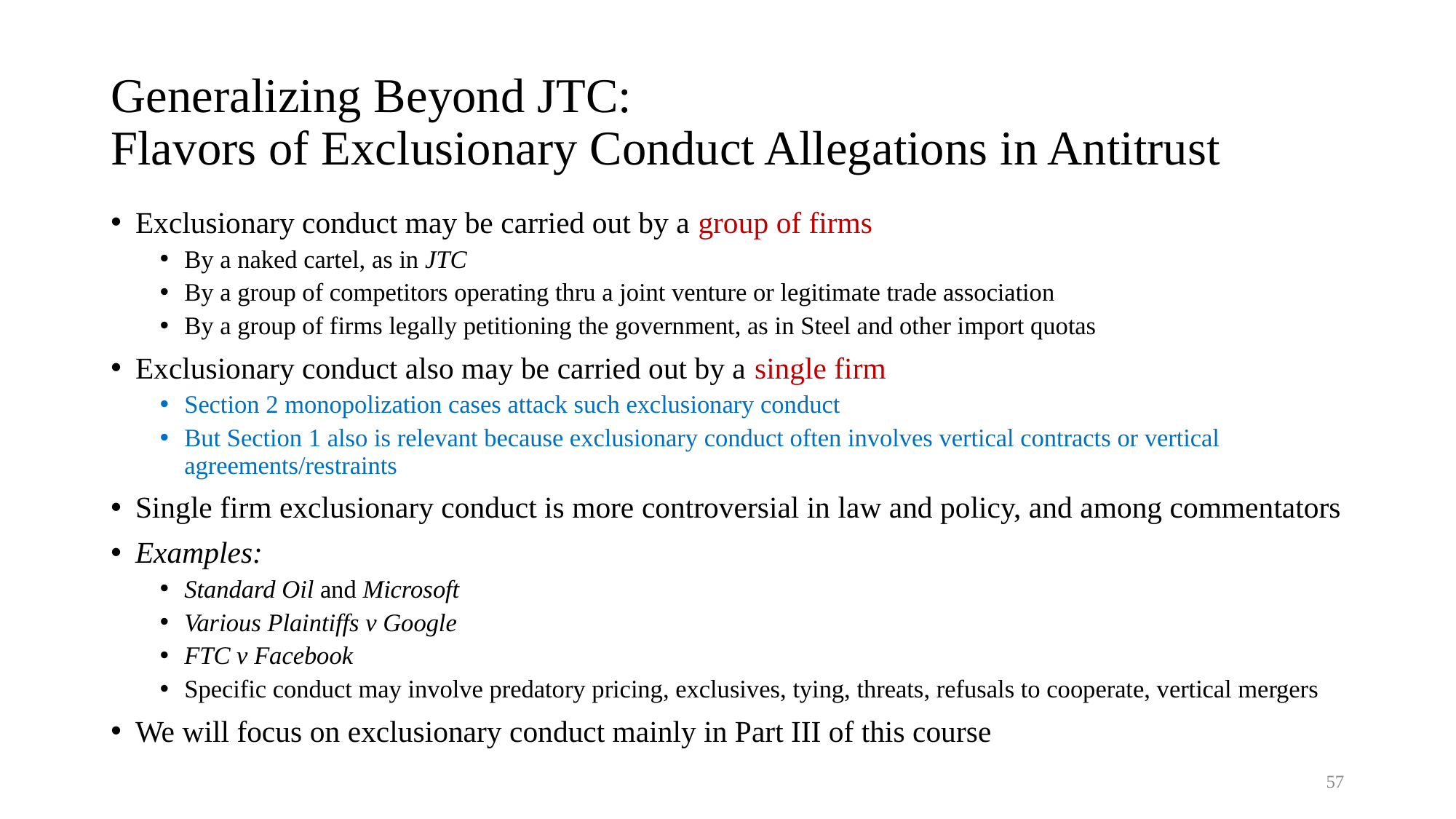

# Generalizing Beyond JTC: Flavors of Exclusionary Conduct Allegations in Antitrust
Exclusionary conduct may be carried out by a group of firms
By a naked cartel, as in JTC
By a group of competitors operating thru a joint venture or legitimate trade association
By a group of firms legally petitioning the government, as in Steel and other import quotas
Exclusionary conduct also may be carried out by a single firm
Section 2 monopolization cases attack such exclusionary conduct
But Section 1 also is relevant because exclusionary conduct often involves vertical contracts or vertical agreements/restraints
Single firm exclusionary conduct is more controversial in law and policy, and among commentators
Examples:
Standard Oil and Microsoft
Various Plaintiffs v Google
FTC v Facebook
Specific conduct may involve predatory pricing, exclusives, tying, threats, refusals to cooperate, vertical mergers
We will focus on exclusionary conduct mainly in Part III of this course

57